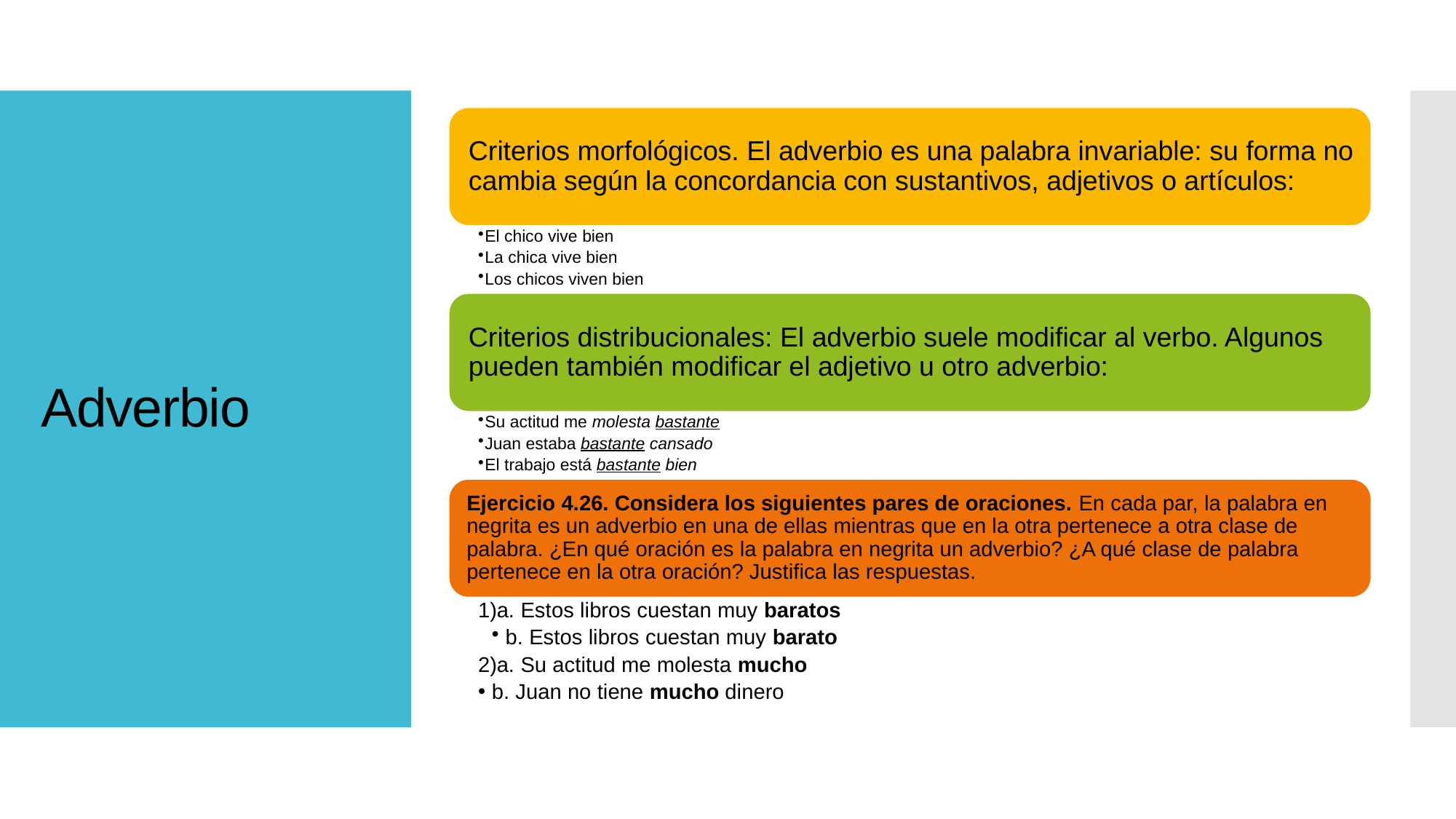

Criterios morfológicos. El adverbio es una palabra invariable: su forma no cambia según la concordancia con sustantivos, adjetivos o artículos:
El chico vive bien
La chica vive bien
Los chicos viven bien
Criterios distribucionales: El adverbio suele modificar al verbo. Algunos  pueden también modificar el adjetivo u otro adverbio:
Su actitud me molesta bastante
Juan estaba bastante cansado
El trabajo está bastante bien
Ejercicio 4.26. Considera los siguientes pares de oraciones. En cada par, la palabra en negrita es un adverbio en una de ellas mientras que en la otra pertenece a otra clase de palabra. ¿En qué oración es la palabra en negrita un adverbio? ¿A qué clase de palabra pertenece en la otra oración? Justifica las respuestas.
a. Estos libros cuestan muy baratos
b. Estos libros cuestan muy barato
a. Su actitud me molesta mucho
b. Juan no tiene mucho dinero
# Adverbio